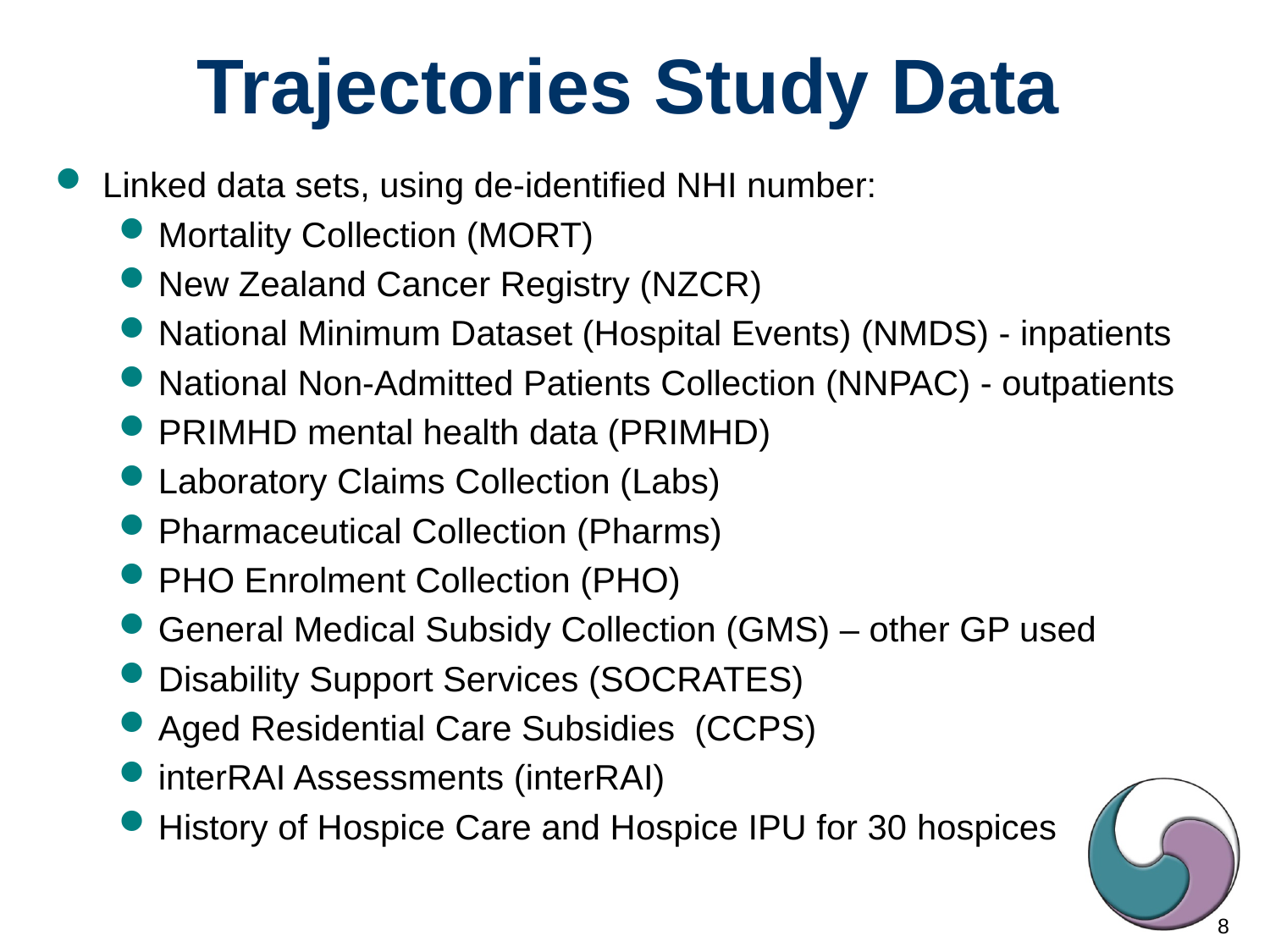

# Trajectories Study Data
Linked data sets, using de-identified NHI number:
Mortality Collection (MORT)
New Zealand Cancer Registry (NZCR)
National Minimum Dataset (Hospital Events) (NMDS) - inpatients
National Non-Admitted Patients Collection (NNPAC) - outpatients
PRIMHD mental health data (PRIMHD)
Laboratory Claims Collection (Labs)
Pharmaceutical Collection (Pharms)
PHO Enrolment Collection (PHO)
General Medical Subsidy Collection (GMS) – other GP used
Disability Support Services (SOCRATES)
Aged Residential Care Subsidies  (CCPS)
interRAI Assessments (interRAI)
History of Hospice Care and Hospice IPU for 30 hospices